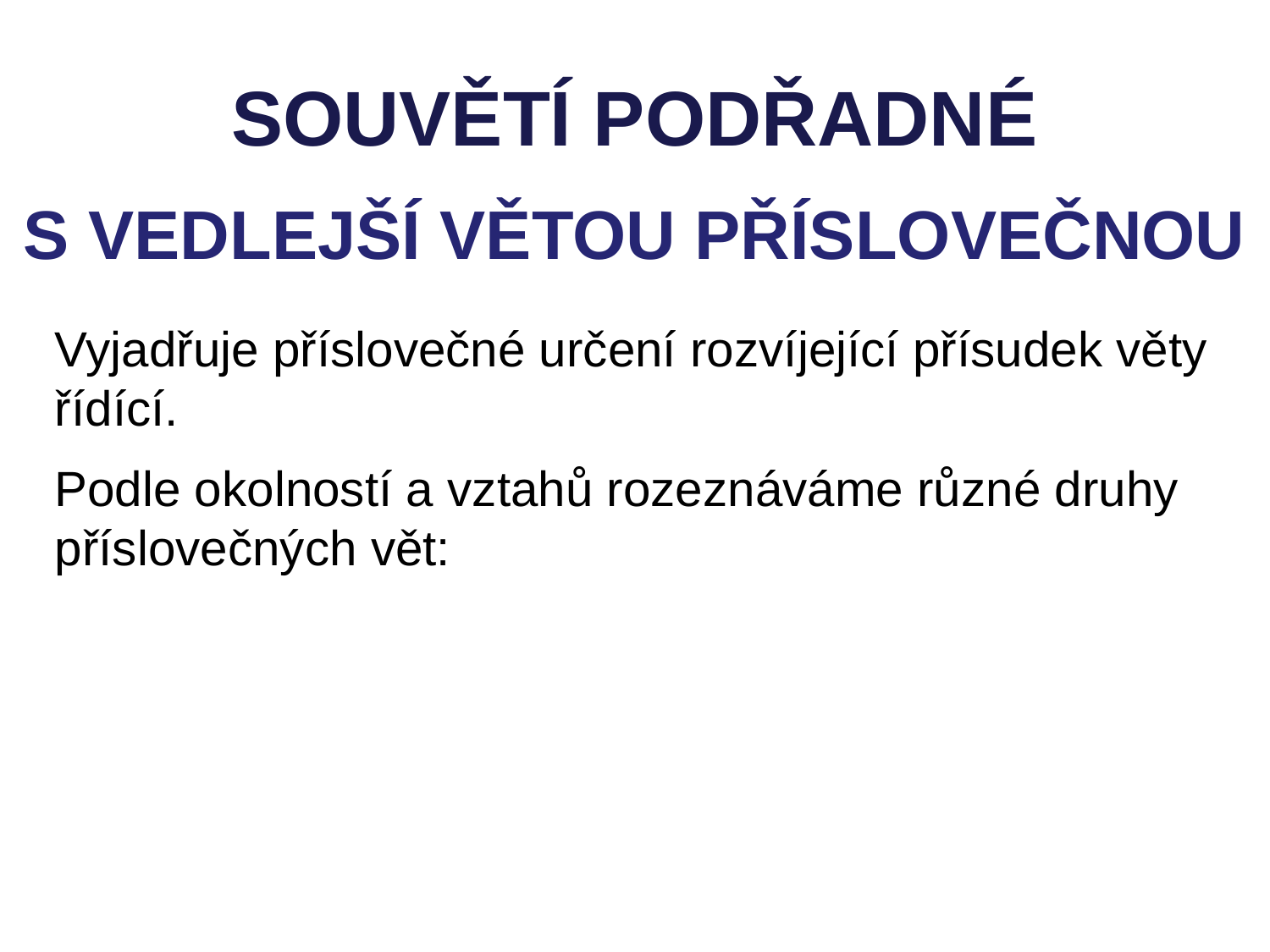

SOUVĚTÍ PODŘADNÉ
S VEDLEJŠÍ VĚTOU PŘÍSLOVEČNOU
Vyjadřuje příslovečné určení rozvíjející přísudek věty řídící.
Podle okolností a vztahů rozeznáváme různé druhy příslovečných vět: